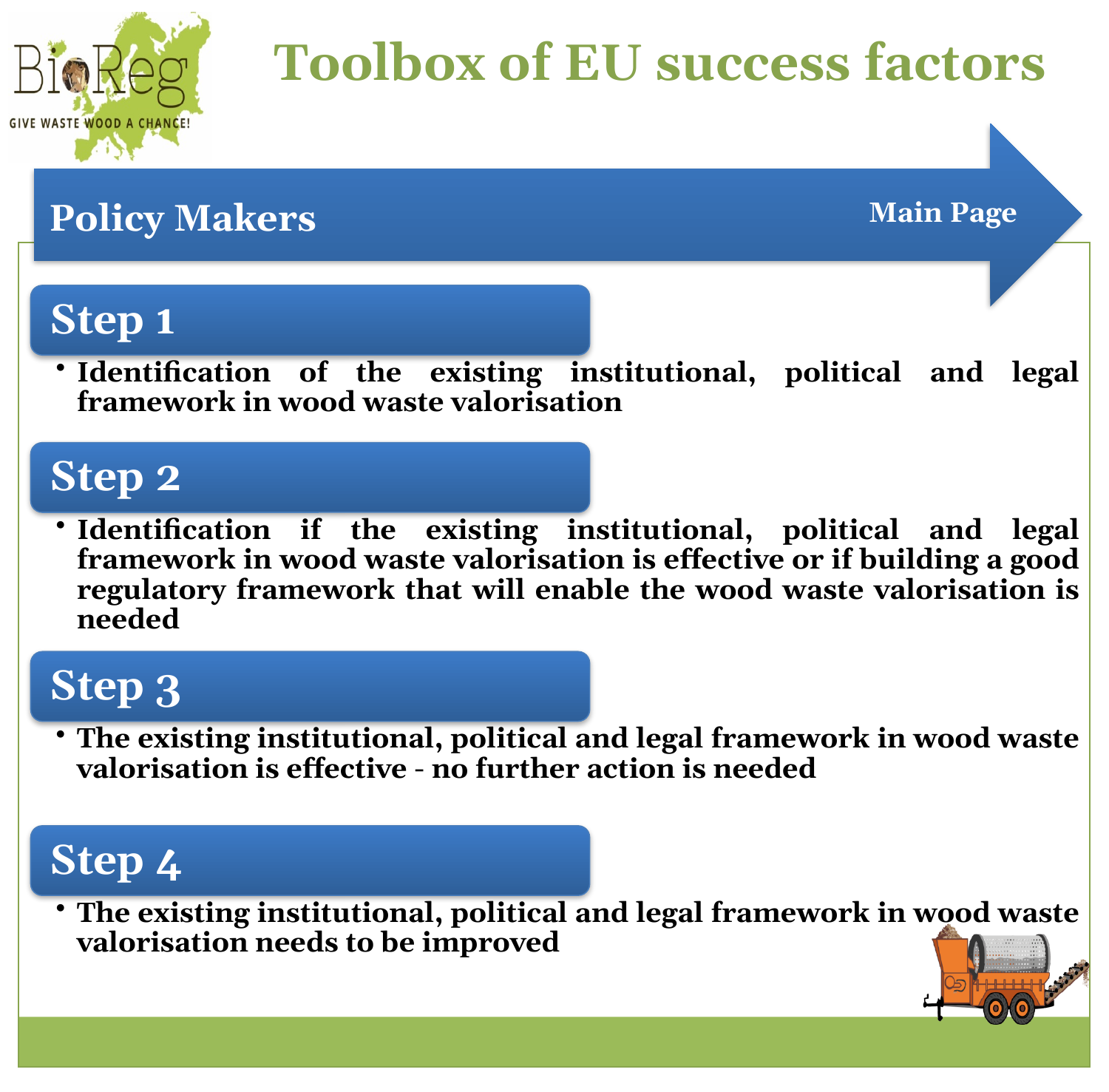

Policy Makers
Main Page

Step 1
Identification of the existing institutional, political and legal framework in wood waste valorisation
Step 2
Identification if the existing institutional, political and legal framework in wood waste valorisation is effective or if building a good regulatory framework that will enable the wood waste valorisation is needed
Step 3
The existing institutional, political and legal framework in wood waste valorisation is effective - no further action is needed
Step 4
The existing institutional, political and legal framework in wood waste valorisation needs to be improved